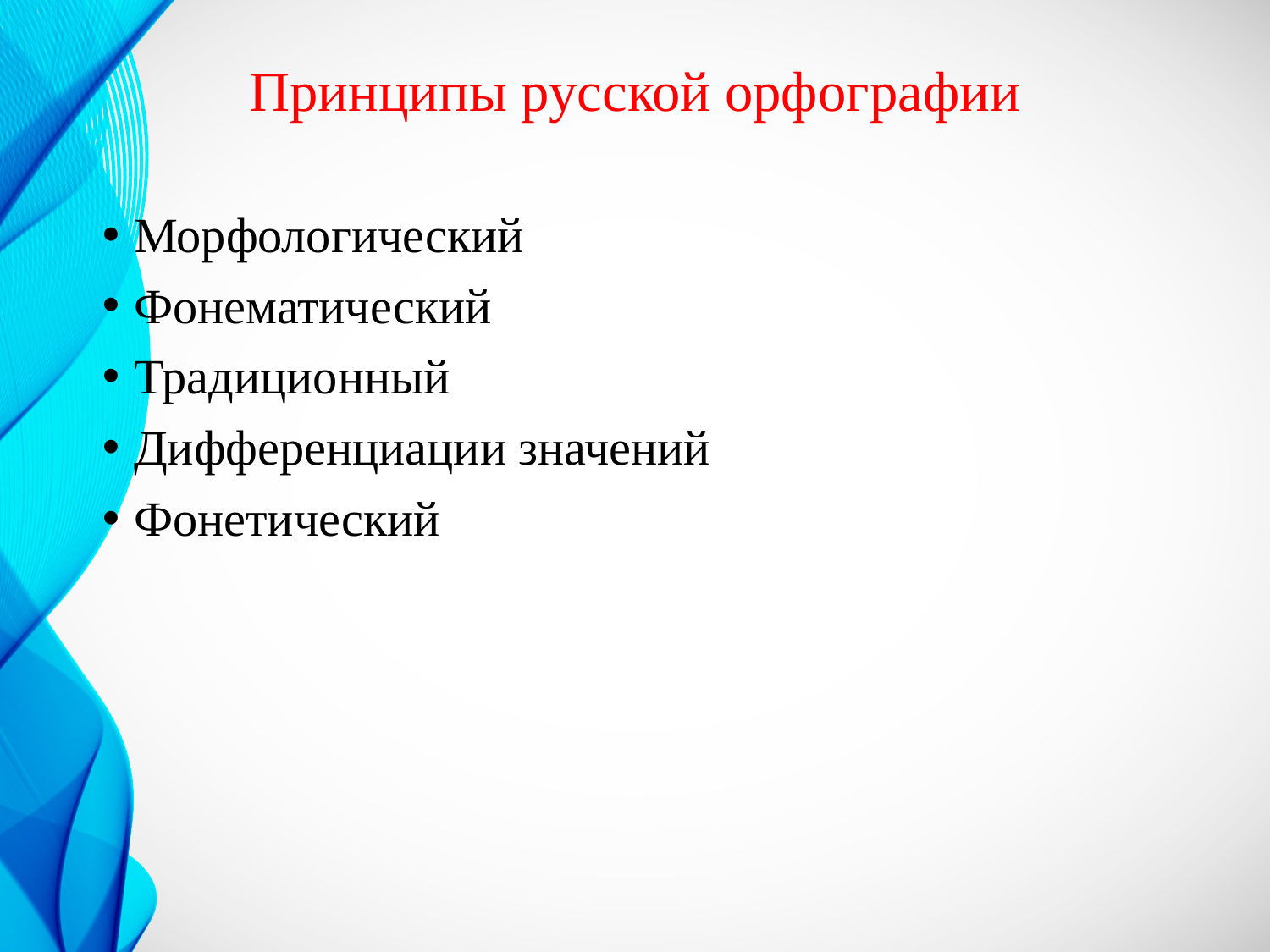

# Принципы русской орфографии
Морфологический
Фонематический
Традиционный
Дифференциации значений
Фонетический